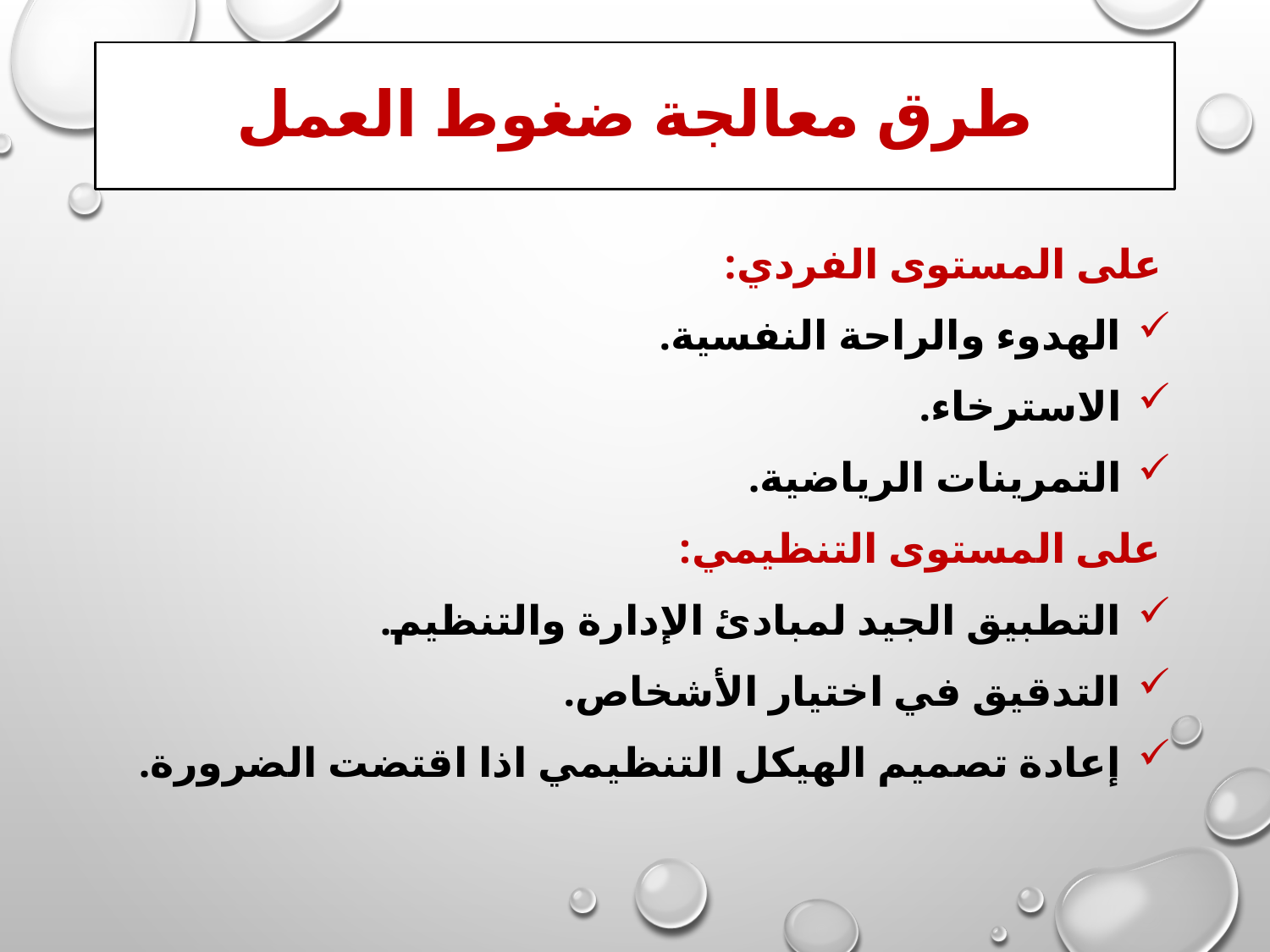

# طرق معالجة ضغوط العمل
على المستوى الفردي:
 الهدوء والراحة النفسية.
 الاسترخاء.
 التمرينات الرياضية.
على المستوى التنظيمي:
 التطبيق الجيد لمبادئ الإدارة والتنظيم.
 التدقيق في اختيار الأشخاص.
 إعادة تصميم الهيكل التنظيمي اذا اقتضت الضرورة.